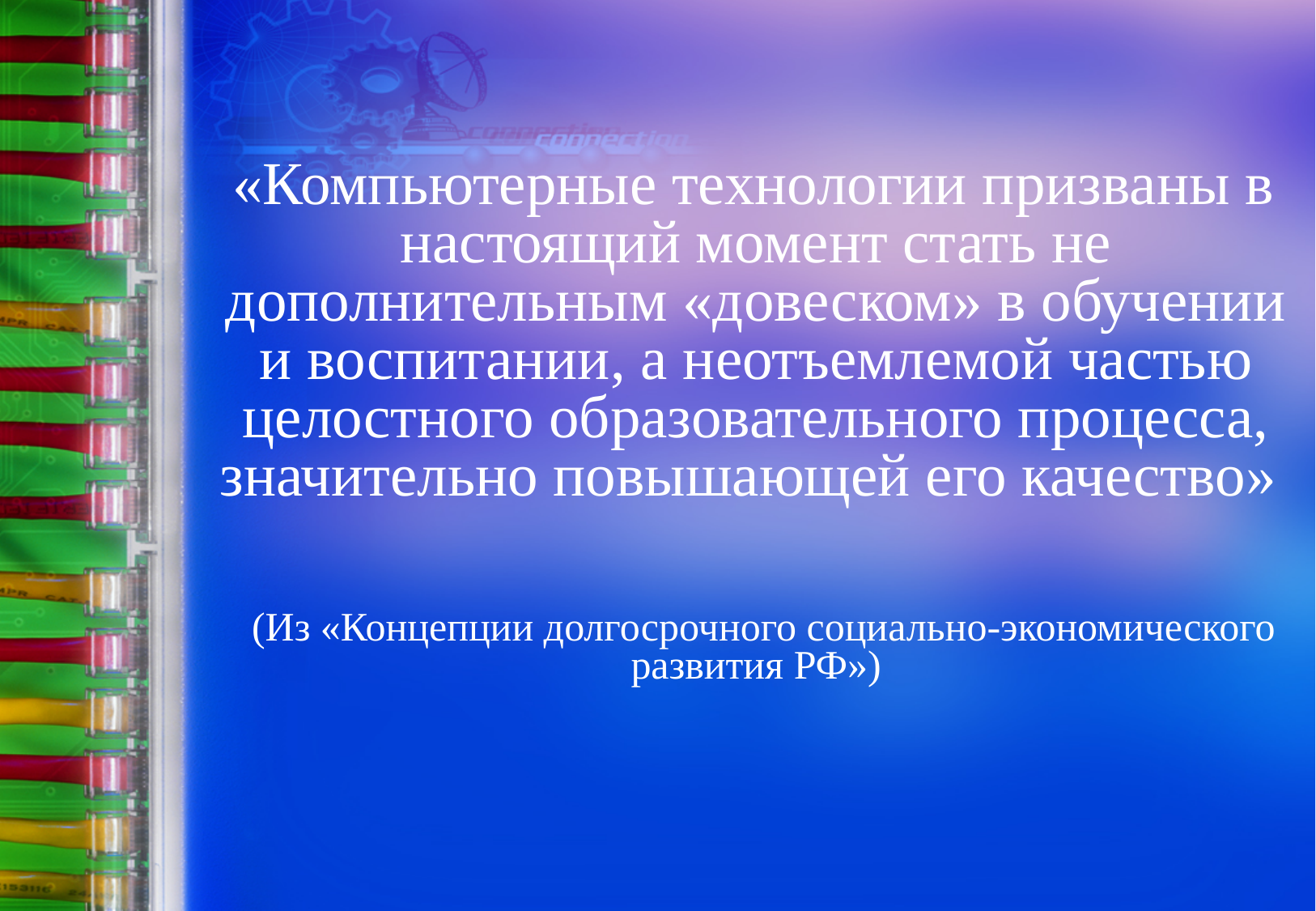

«Компьютерные технологии призваны в настоящий момент стать не дополнительным «довеском» в обучении и воспитании, а неотъемлемой частью целостного образовательного процесса, значительно повышающей его качество»

      (Из «Концепции долгосрочного социально-экономического развития РФ»)